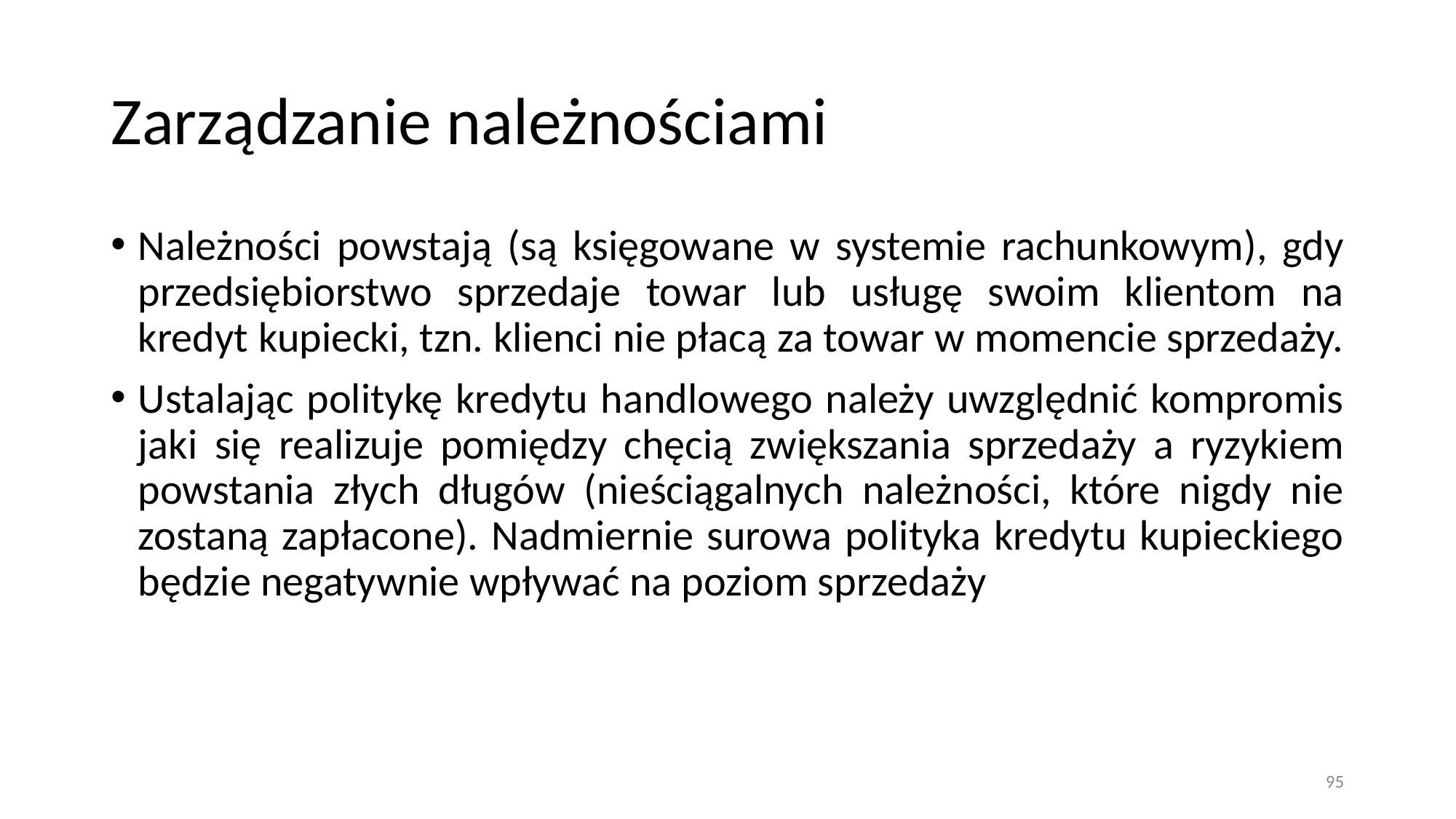

# Zarządzanie należnościami
Należności powstają (są księgowane w systemie rachunkowym), gdy przedsiębiorstwo sprzedaje towar lub usługę swoim klientom na kredyt kupiecki, tzn. klienci nie płacą za towar w momencie sprzedaży.
Ustalając politykę kredytu handlowego należy uwzględnić kompromis jaki się realizuje pomiędzy chęcią zwiększania sprzedaży a ryzykiem powstania złych długów (nieściągalnych należności, które nigdy nie zostaną zapłacone). Nadmiernie surowa polityka kredytu kupieckiego będzie negatywnie wpływać na poziom sprzedaży
95